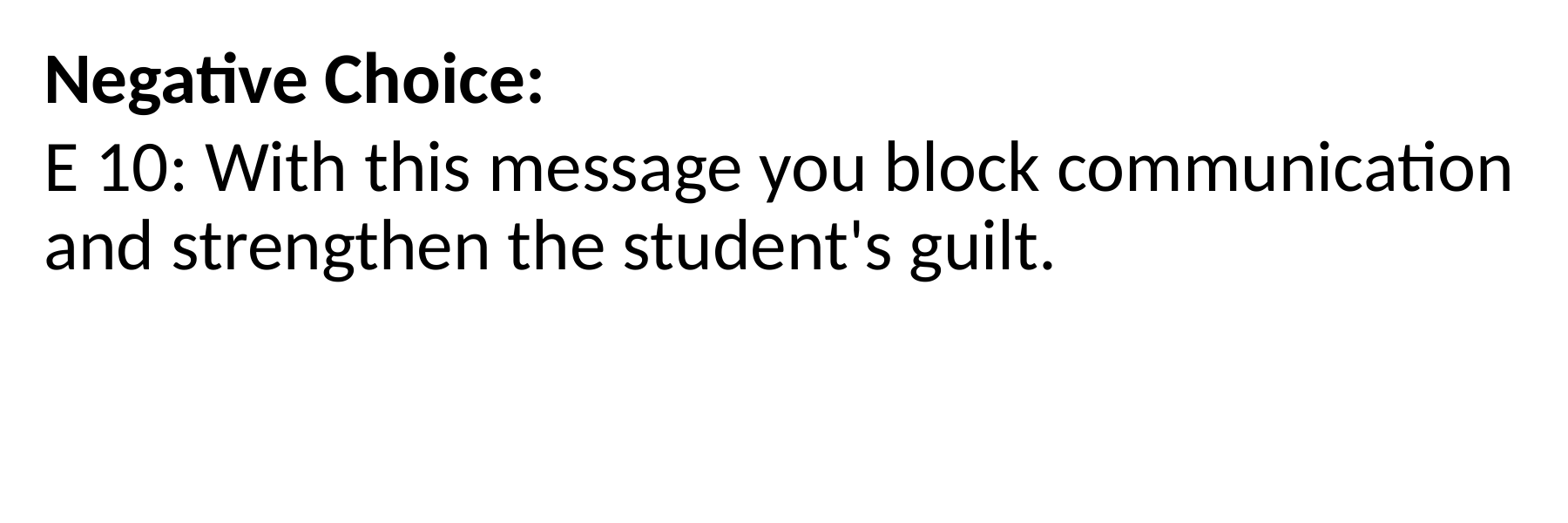

Negative Choice:
E 10: With this message you block communication and strengthen the student's guilt.